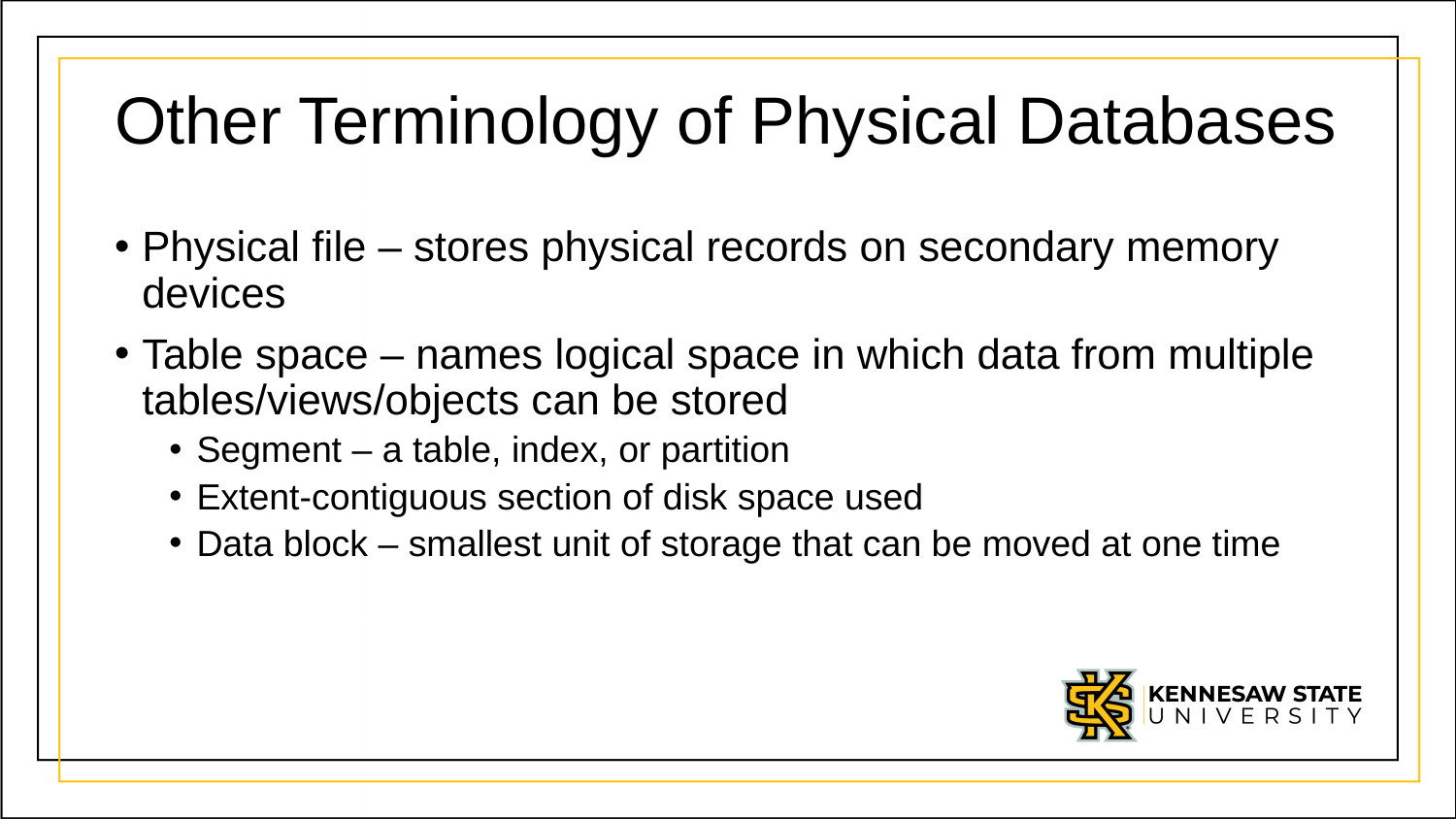

# Other Terminology of Physical Databases
Physical file – stores physical records on secondary memory devices
Table space – names logical space in which data from multiple tables/views/objects can be stored
Segment – a table, index, or partition
Extent-contiguous section of disk space used
Data block – smallest unit of storage that can be moved at one time